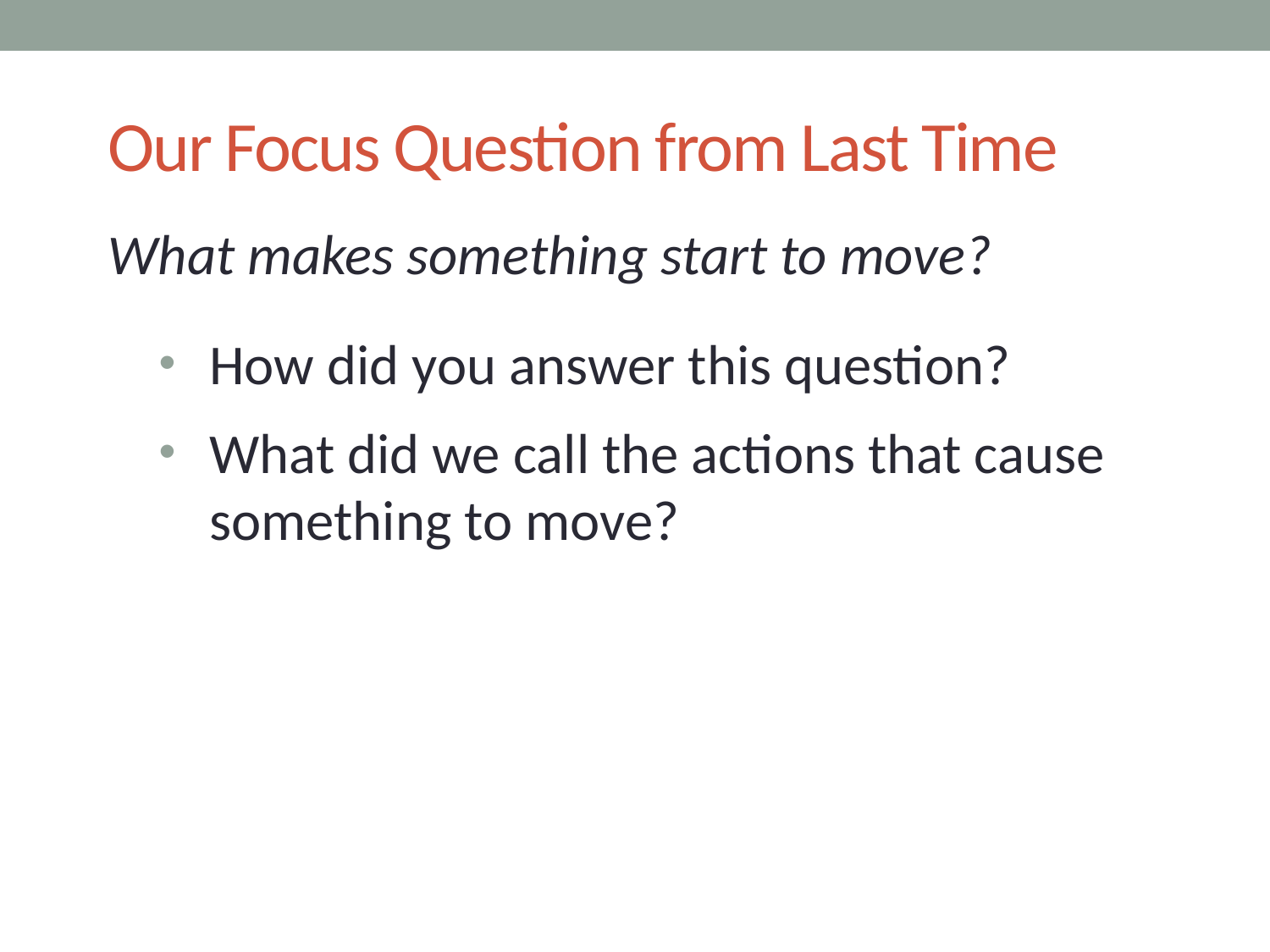

# Our Focus Question from Last Time
What makes something start to move?
How did you answer this question?
What did we call the actions that cause something to move?